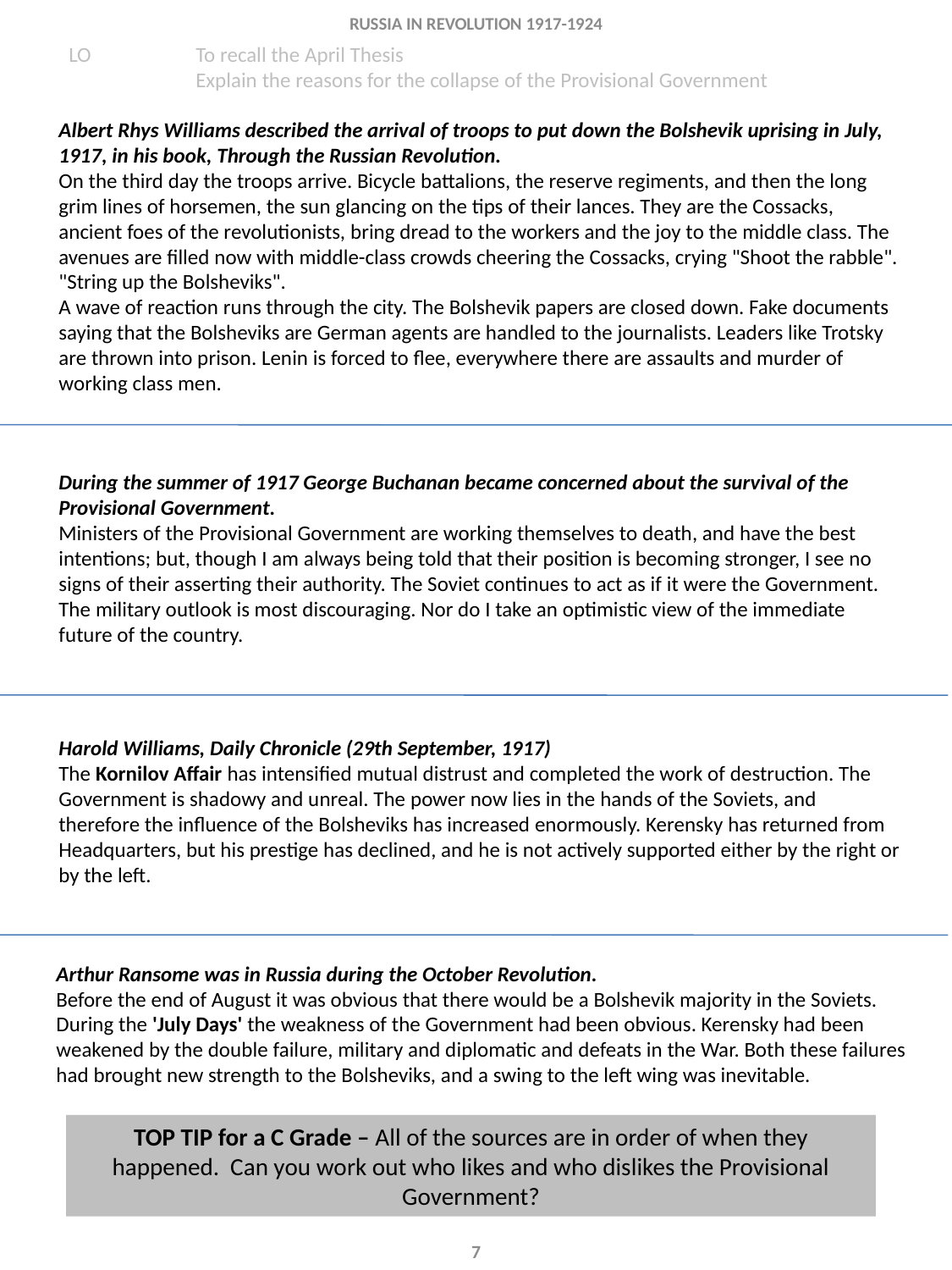

RUSSIA IN REVOLUTION 1917-1924
LO 	To recall the April Thesis
	Explain the reasons for the collapse of the Provisional Government
Albert Rhys Williams described the arrival of troops to put down the Bolshevik uprising in July, 1917, in his book, Through the Russian Revolution.
On the third day the troops arrive. Bicycle battalions, the reserve regiments, and then the long grim lines of horsemen, the sun glancing on the tips of their lances. They are the Cossacks, ancient foes of the revolutionists, bring dread to the workers and the joy to the middle class. The avenues are filled now with middle-class crowds cheering the Cossacks, crying "Shoot the rabble". "String up the Bolsheviks".
A wave of reaction runs through the city. The Bolshevik papers are closed down. Fake documents saying that the Bolsheviks are German agents are handled to the journalists. Leaders like Trotsky are thrown into prison. Lenin is forced to flee, everywhere there are assaults and murder of working class men.
During the summer of 1917 George Buchanan became concerned about the survival of the Provisional Government.
Ministers of the Provisional Government are working themselves to death, and have the best intentions; but, though I am always being told that their position is becoming stronger, I see no signs of their asserting their authority. The Soviet continues to act as if it were the Government.
The military outlook is most discouraging. Nor do I take an optimistic view of the immediate future of the country.
Harold Williams, Daily Chronicle (29th September, 1917)
The Kornilov Affair has intensified mutual distrust and completed the work of destruction. The Government is shadowy and unreal. The power now lies in the hands of the Soviets, and therefore the influence of the Bolsheviks has increased enormously. Kerensky has returned from Headquarters, but his prestige has declined, and he is not actively supported either by the right or by the left.
Arthur Ransome was in Russia during the October Revolution.
Before the end of August it was obvious that there would be a Bolshevik majority in the Soviets. During the 'July Days' the weakness of the Government had been obvious. Kerensky had been weakened by the double failure, military and diplomatic and defeats in the War. Both these failures had brought new strength to the Bolsheviks, and a swing to the left wing was inevitable.
TOP TIP for a C Grade – All of the sources are in order of when they happened.  Can you work out who likes and who dislikes the Provisional Government?
7